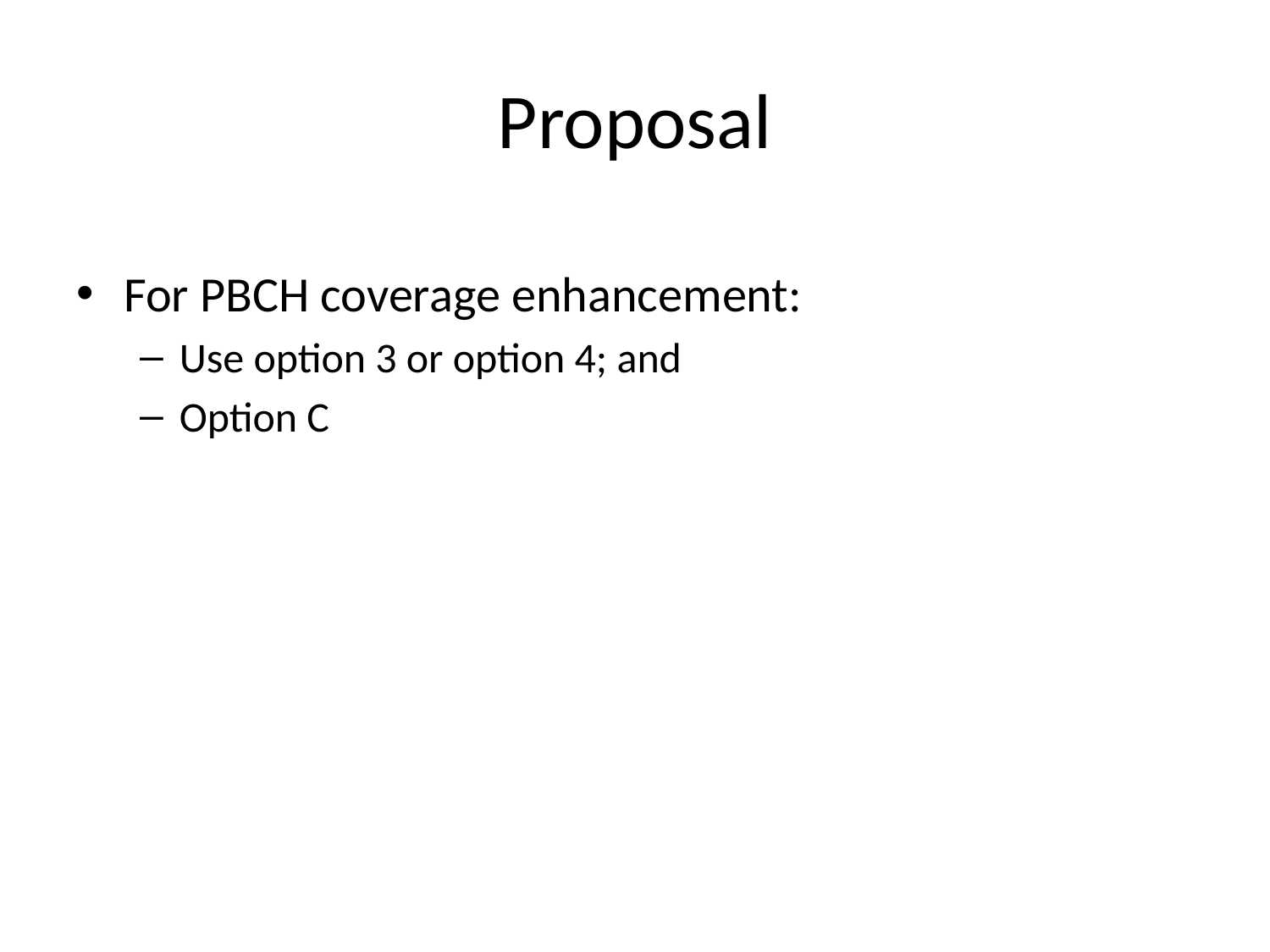

# Proposal
For PBCH coverage enhancement:
Use option 3 or option 4; and
Option C